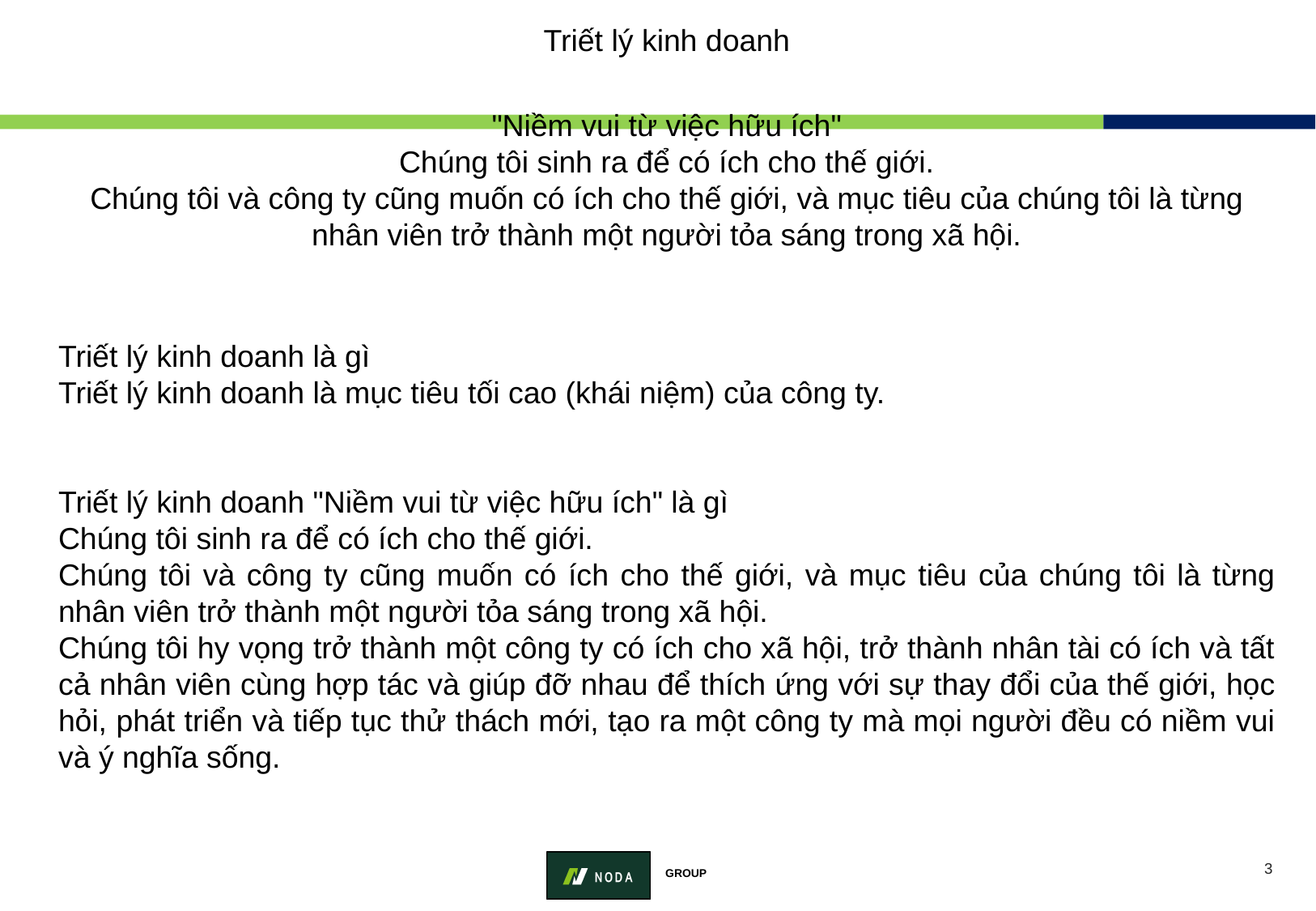

Triết lý kinh doanh

"Niềm vui từ việc hữu ích"
Chúng tôi sinh ra để có ích cho thế giới.
Chúng tôi và công ty cũng muốn có ích cho thế giới, và mục tiêu của chúng tôi là từng nhân viên trở thành một người tỏa sáng trong xã hội.

Triết lý kinh doanh là gì
Triết lý kinh doanh là mục tiêu tối cao (khái niệm) của công ty.

Triết lý kinh doanh "Niềm vui từ việc hữu ích" là gì
Chúng tôi sinh ra để có ích cho thế giới.
Chúng tôi và công ty cũng muốn có ích cho thế giới, và mục tiêu của chúng tôi là từng nhân viên trở thành một người tỏa sáng trong xã hội.
Chúng tôi hy vọng trở thành một công ty có ích cho xã hội, trở thành nhân tài có ích và tất cả nhân viên cùng hợp tác và giúp đỡ nhau để thích ứng với sự thay đổi của thế giới, học hỏi, phát triển và tiếp tục thử thách mới, tạo ra một công ty mà mọi người đều có niềm vui và ý nghĩa sống.

3